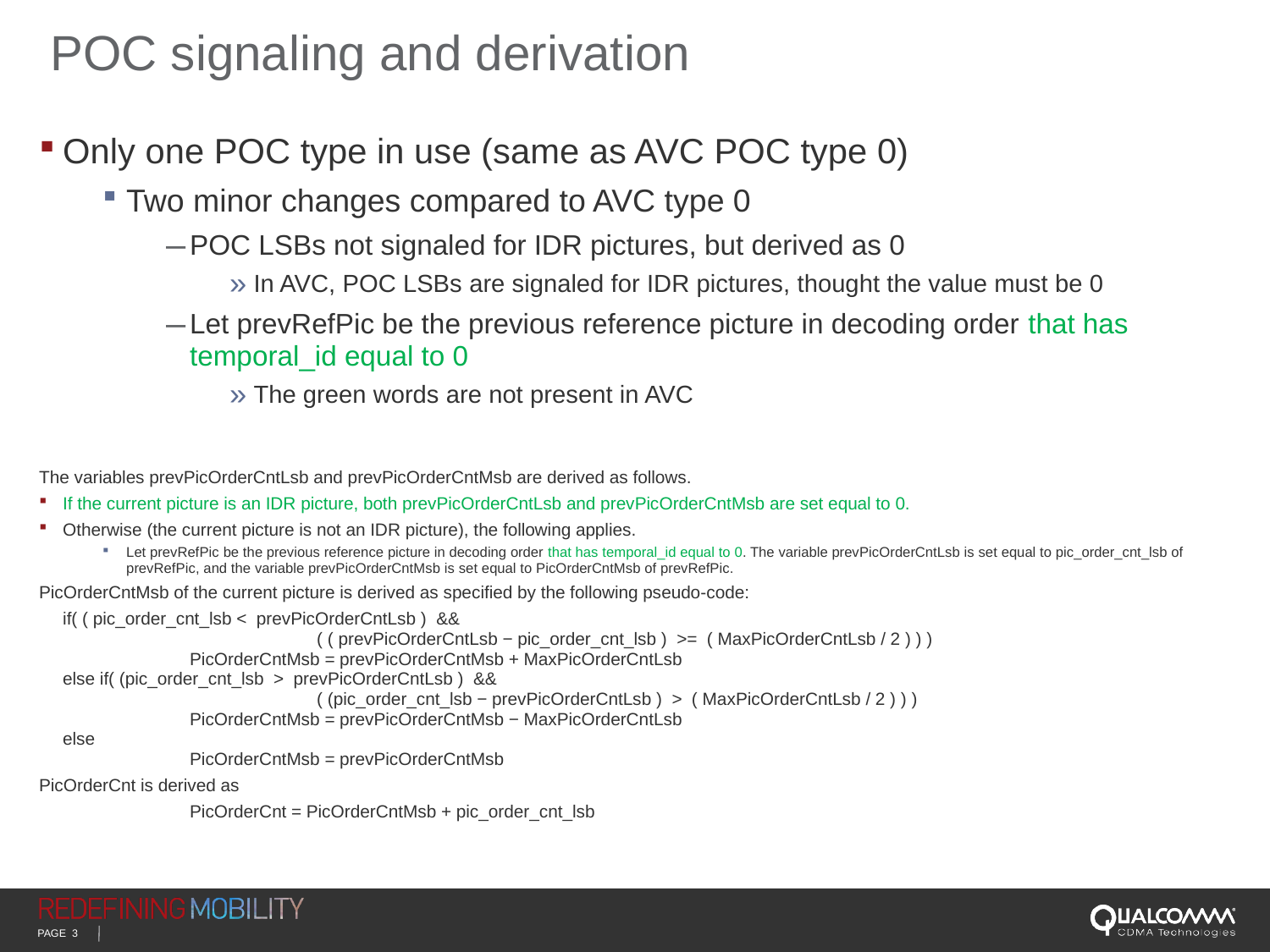

# POC signaling and derivation
Only one POC type in use (same as AVC POC type 0)
Two minor changes compared to AVC type 0
POC LSBs not signaled for IDR pictures, but derived as 0
In AVC, POC LSBs are signaled for IDR pictures, thought the value must be 0
Let prevRefPic be the previous reference picture in decoding order that has temporal_id equal to 0
The green words are not present in AVC

The variables prevPicOrderCntLsb and prevPicOrderCntMsb are derived as follows.
If the current picture is an IDR picture, both prevPicOrderCntLsb and prevPicOrderCntMsb are set equal to 0.
Otherwise (the current picture is not an IDR picture), the following applies.
Let prevRefPic be the previous reference picture in decoding order that has temporal_id equal to 0. The variable prevPicOrderCntLsb is set equal to pic_order_cnt_lsb of prevRefPic, and the variable prevPicOrderCntMsb is set equal to PicOrderCntMsb of prevRefPic.
PicOrderCntMsb of the current picture is derived as specified by the following pseudo-code:
	if( ( pic_order_cnt_lsb <  prevPicOrderCntLsb )  &&
		( ( prevPicOrderCntLsb − pic_order_cnt_lsb )  >=  ( MaxPicOrderCntLsb / 2 ) ) )
	PicOrderCntMsb = prevPicOrderCntMsb + MaxPicOrderCntLsb
else if( (pic_order_cnt_lsb  >  prevPicOrderCntLsb )  &&
		( (pic_order_cnt_lsb − prevPicOrderCntLsb )  >  ( MaxPicOrderCntLsb / 2 ) ) )
	PicOrderCntMsb = prevPicOrderCntMsb − MaxPicOrderCntLsb
else
	PicOrderCntMsb = prevPicOrderCntMsb
PicOrderCnt is derived as
		PicOrderCnt = PicOrderCntMsb + pic_order_cnt_lsb